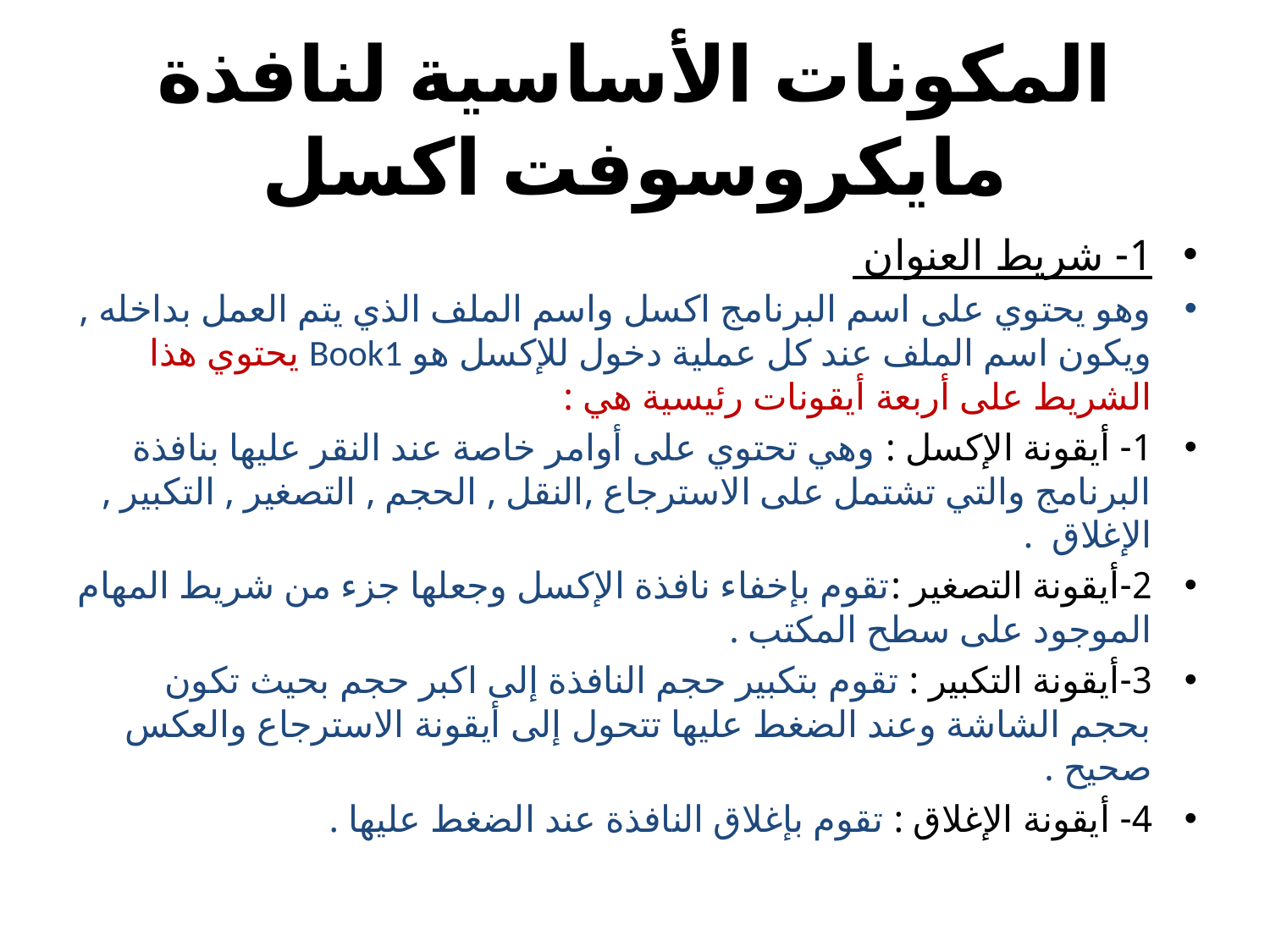

# المكونات الأساسية لنافذة مايكروسوفت اكسل
1- شريط العنوان
وهو يحتوي على اسم البرنامج اكسل واسم الملف الذي يتم العمل بداخله , ويكون اسم الملف عند كل عملية دخول للإكسل هو Book1 يحتوي هذا الشريط على أربعة أيقونات رئيسية هي :
1- أيقونة الإكسل : وهي تحتوي على أوامر خاصة عند النقر عليها بنافذة البرنامج والتي تشتمل على الاسترجاع ,النقل , الحجم , التصغير , التكبير , الإغلاق  .
2-أيقونة التصغير :تقوم بإخفاء نافذة الإكسل وجعلها جزء من شريط المهام الموجود على سطح المكتب .
3-أيقونة التكبير : تقوم بتكبير حجم النافذة إلى اكبر حجم بحيث تكون بحجم الشاشة وعند الضغط عليها تتحول إلى أيقونة الاسترجاع والعكس صحيح .
4- أيقونة الإغلاق : تقوم بإغلاق النافذة عند الضغط عليها .